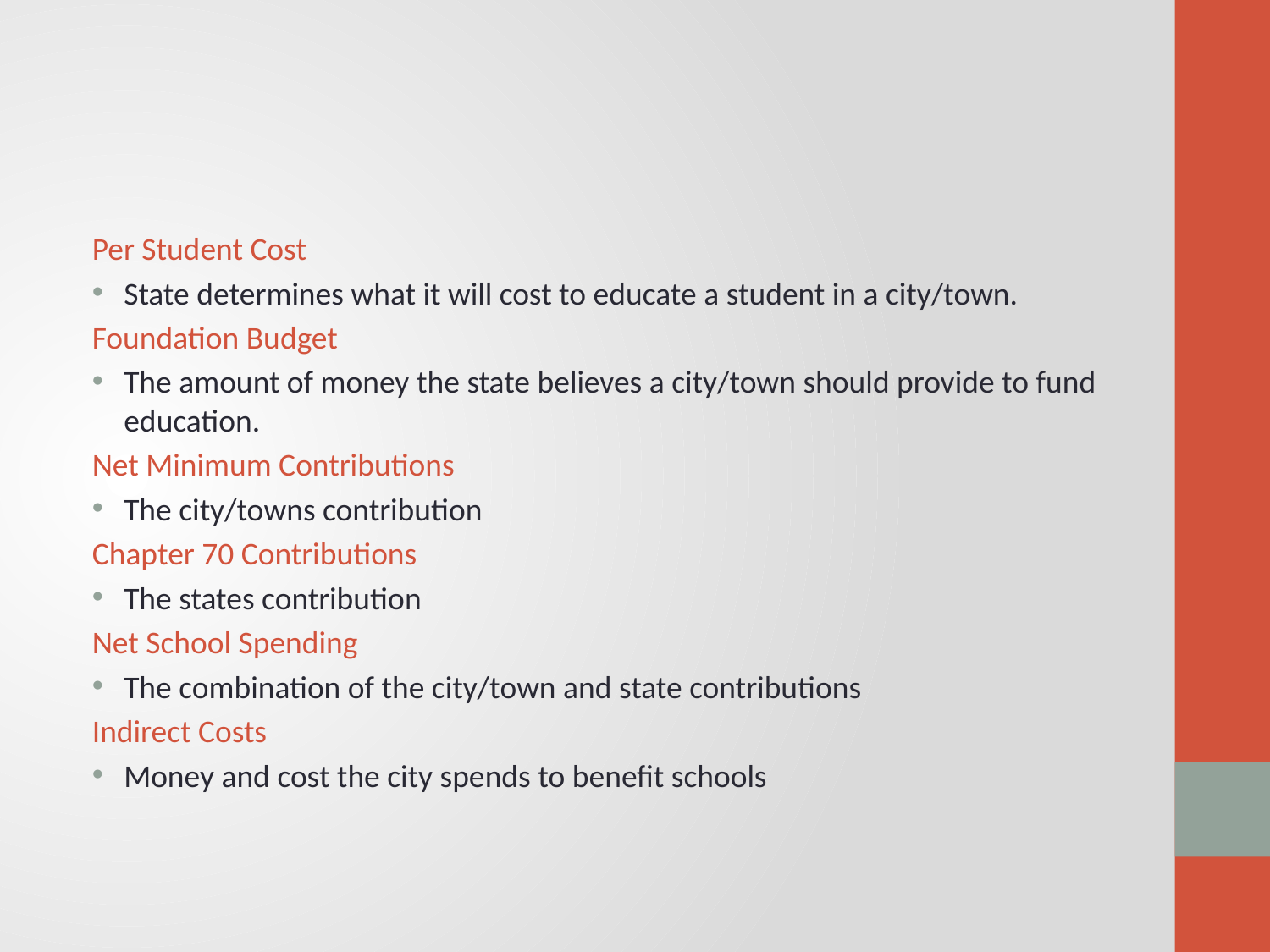

#
Per Student Cost
State determines what it will cost to educate a student in a city/town.
Foundation Budget
The amount of money the state believes a city/town should provide to fund education.
Net Minimum Contributions
The city/towns contribution
Chapter 70 Contributions
The states contribution
Net School Spending
The combination of the city/town and state contributions
Indirect Costs
Money and cost the city spends to benefit schools